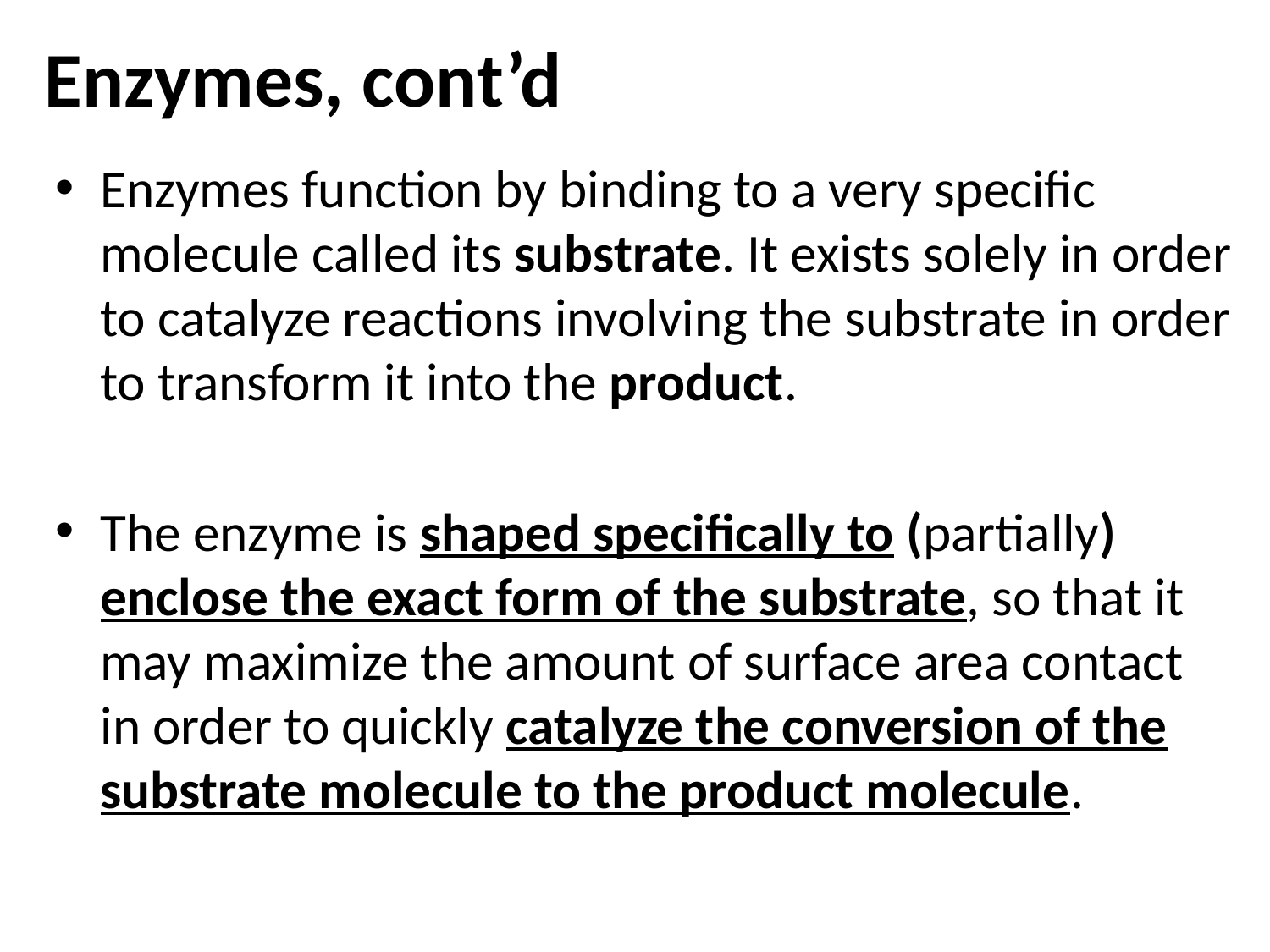

# Enzymes, cont’d
Enzymes function by binding to a very specific molecule called its substrate. It exists solely in order to catalyze reactions involving the substrate in order to transform it into the product.

The enzyme is shaped specifically to (partially) enclose the exact form of the substrate, so that it may maximize the amount of surface area contact in order to quickly catalyze the conversion of the substrate molecule to the product molecule.